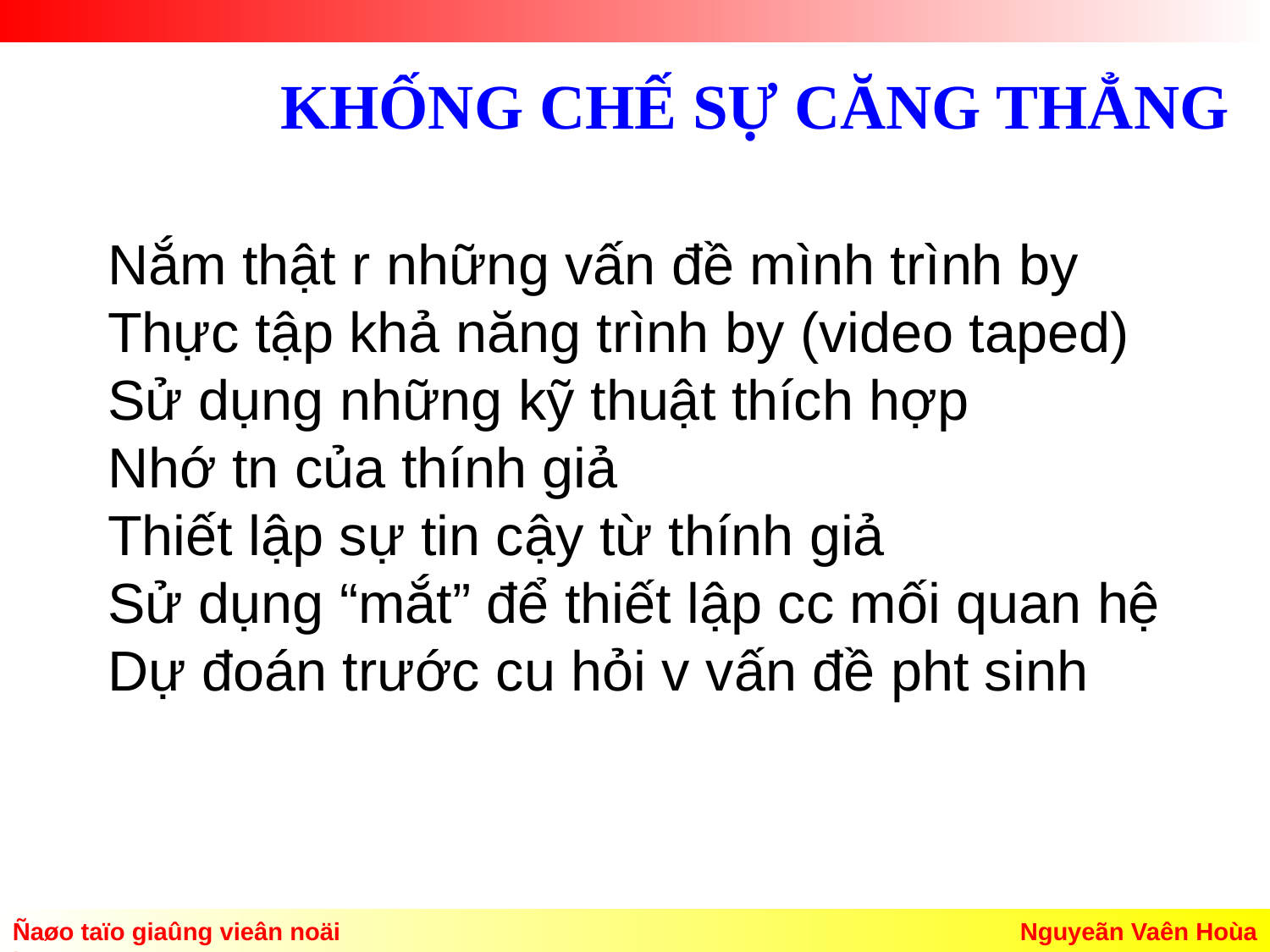

# KHỐNG CHẾ SỰ CĂNG THẲNG
Nắm thật r những vấn đề mình trình by
Thực tập khả năng trình by (video taped)
Sử dụng những kỹ thuật thích hợp
Nhớ tn của thính giả
Thiết lập sự tin cậy từ thính giả
Sử dụng “mắt” để thiết lập cc mối quan hệ
Dự đoán trước cu hỏi v vấn đề pht sinh